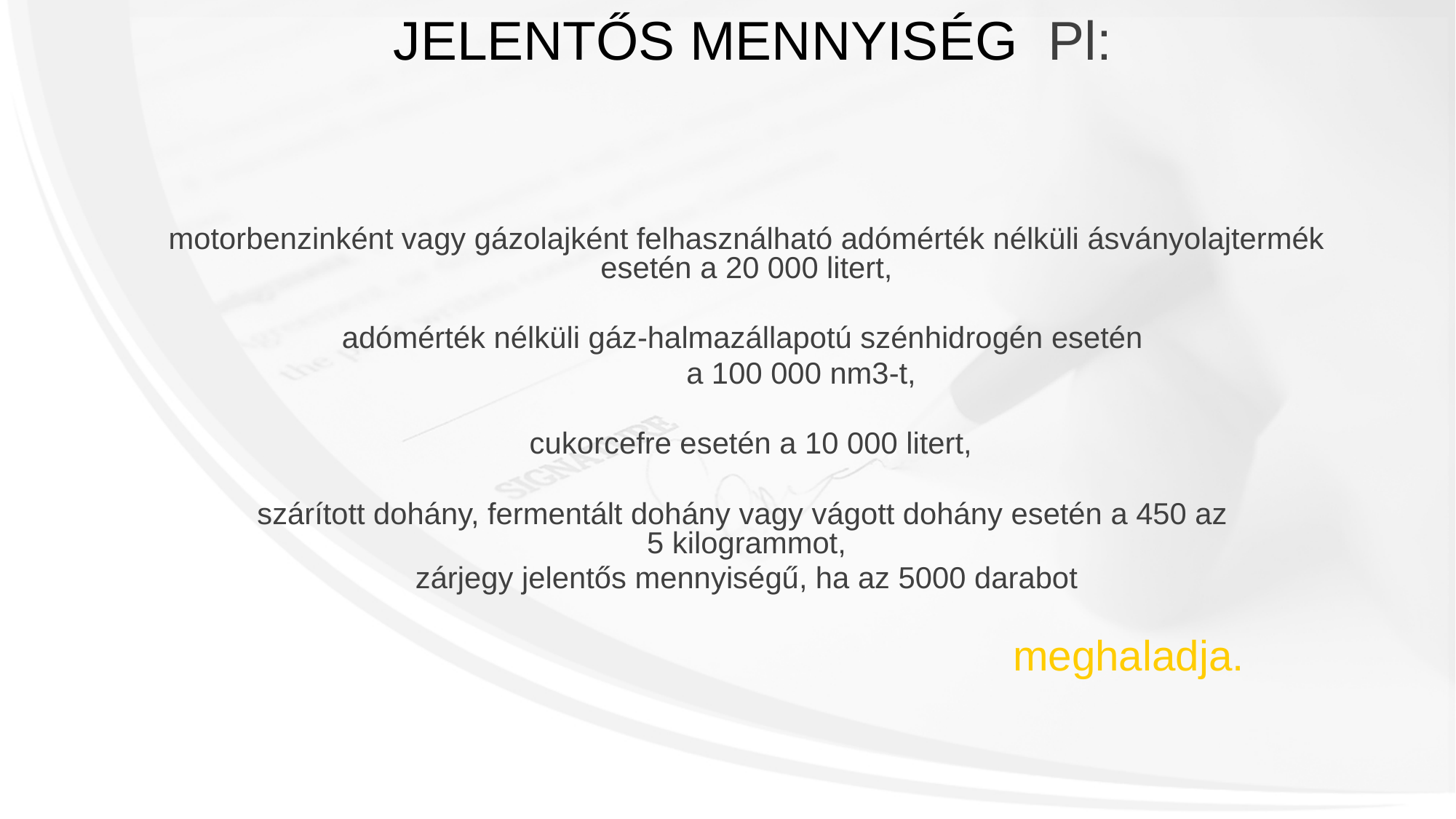

JELENTŐS MENNYISÉG  Pl:
motorbenzinként vagy gázolajként felhasználható adómérték nélküli ásványolajtermék esetén a 20 000 litert,

adómérték nélküli gáz-halmazállapotú szénhidrogén esetén
	a 100 000 nm3-t,

 cukorcefre esetén a 10 000 litert,

szárított dohány, fermentált dohány vagy vágott dohány esetén a 450 az
5 kilogrammot,
zárjegy jelentős mennyiségű, ha az 5000 darabot

							meghaladja.